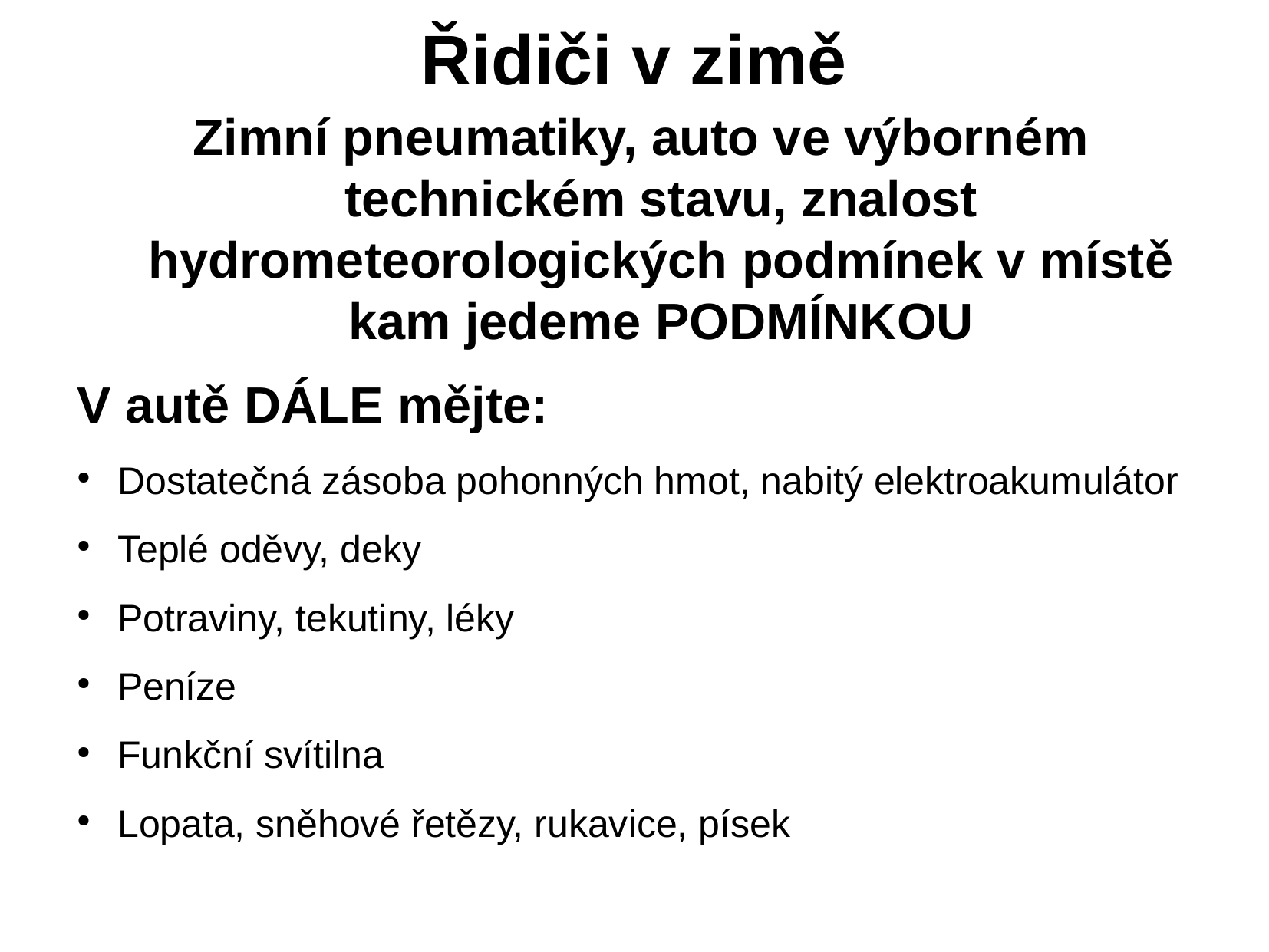

# Řidiči v zimě
Zimní pneumatiky, auto ve výborném technickém stavu, znalost hydrometeorologických podmínek v místě kam jedeme PODMÍNKOU
V autě DÁLE mějte:
Dostatečná zásoba pohonných hmot, nabitý elektroakumulátor
Teplé oděvy, deky
Potraviny, tekutiny, léky
Peníze
Funkční svítilna
Lopata, sněhové řetězy, rukavice, písek